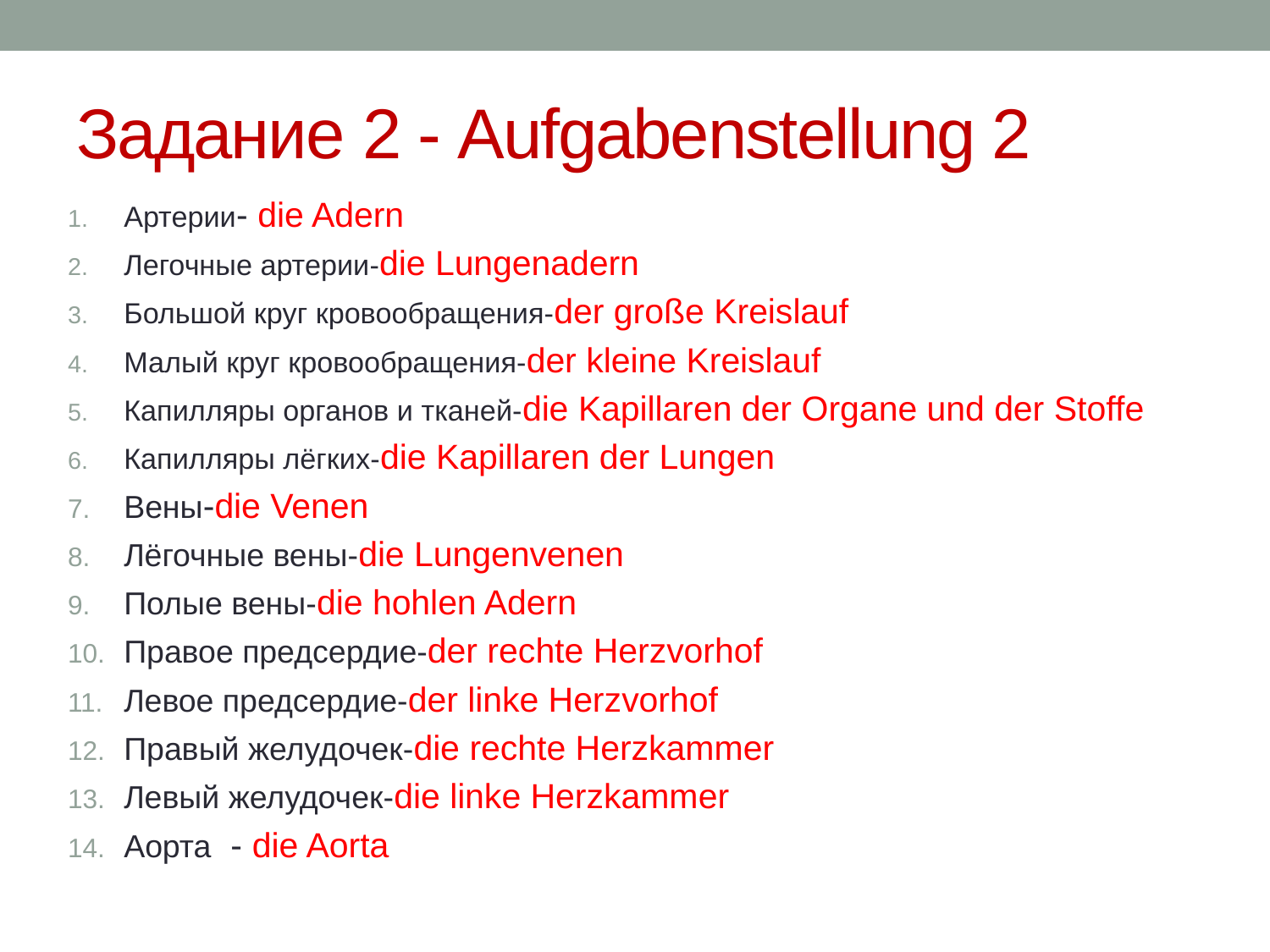

# Задание 2 - Aufgabenstellung 2
Артерии- die Adern
Легочные артерии-die Lungenadern
Большой круг кровообращения-der große Kreislauf
Малый круг кровообращения-der kleine Kreislauf
Капилляры органов и тканей-die Kapillaren der Organe und der Stoffe
Капилляры лёгких-die Kapillaren der Lungen
Вены-die Venen
Лёгочные вены-die Lungenvenen
Полые вены-die hohlen Adern
Правое предсердие-der rechte Herzvorhof
Левое предсердие-der linke Herzvorhof
Правый желудочек-die rechte Herzkammer
Левый желудочек-die linke Herzkammer
Аорта  - die Aorta